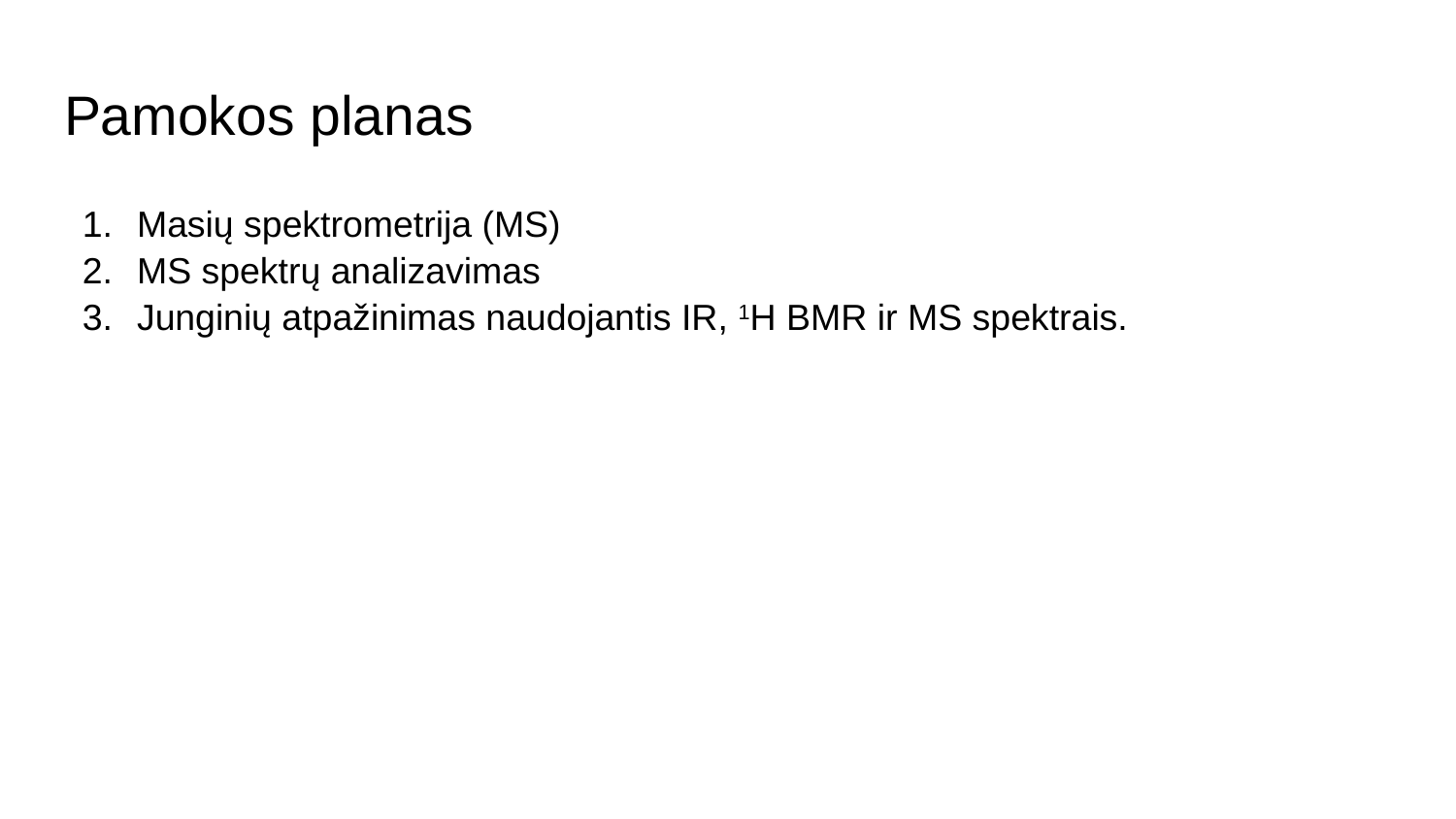

# Pamokos planas
Masių spektrometrija (MS)
MS spektrų analizavimas
Junginių atpažinimas naudojantis IR, 1H BMR ir MS spektrais.